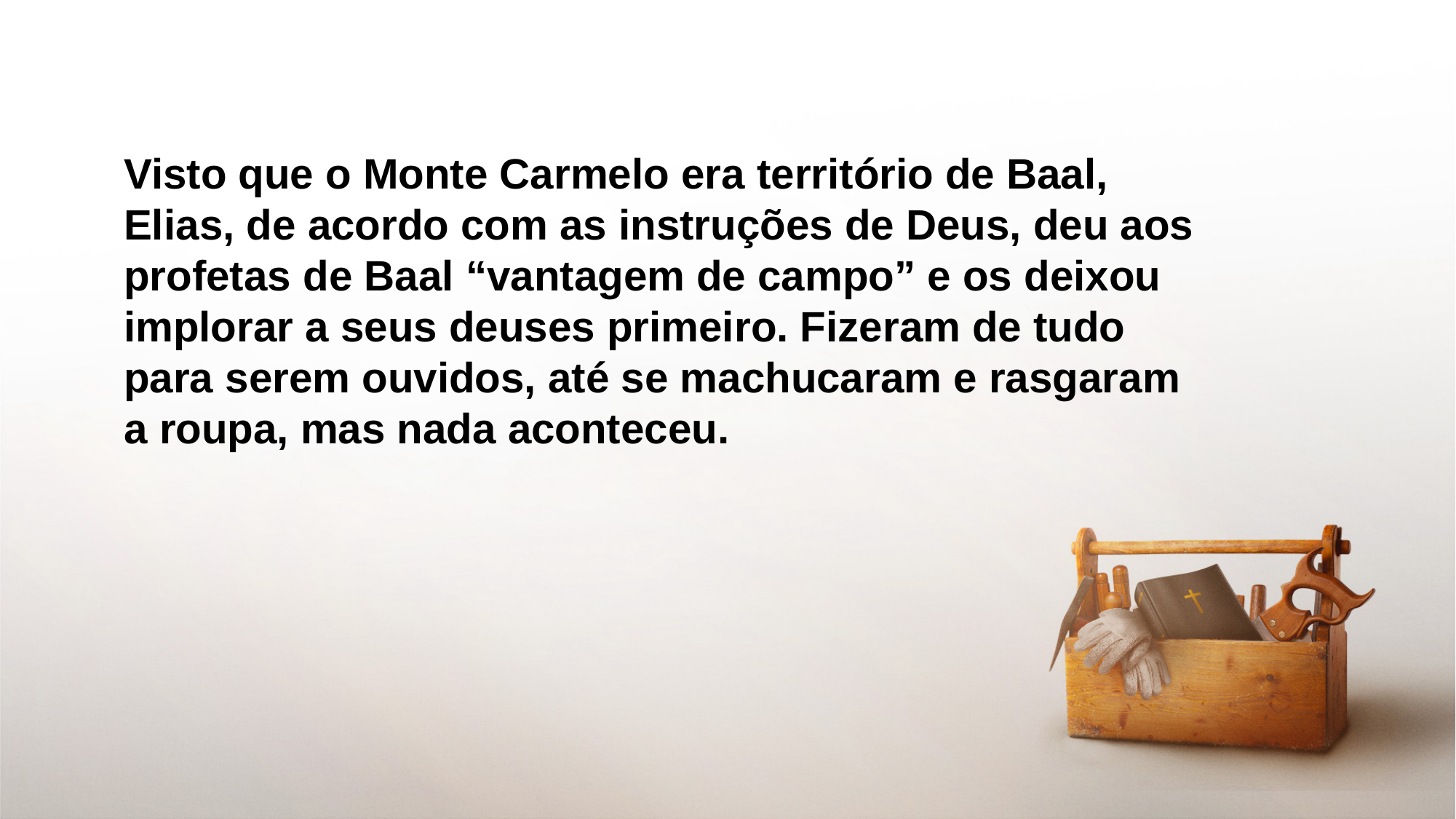

Visto que o Monte Carmelo era território de Baal, Elias, de acordo com as instruções de Deus, deu aos profetas de Baal “vantagem de campo” e os deixou implorar a seus deuses primeiro. Fizeram de tudo para serem ouvidos, até se machucaram e rasgaram a roupa, mas nada aconteceu.